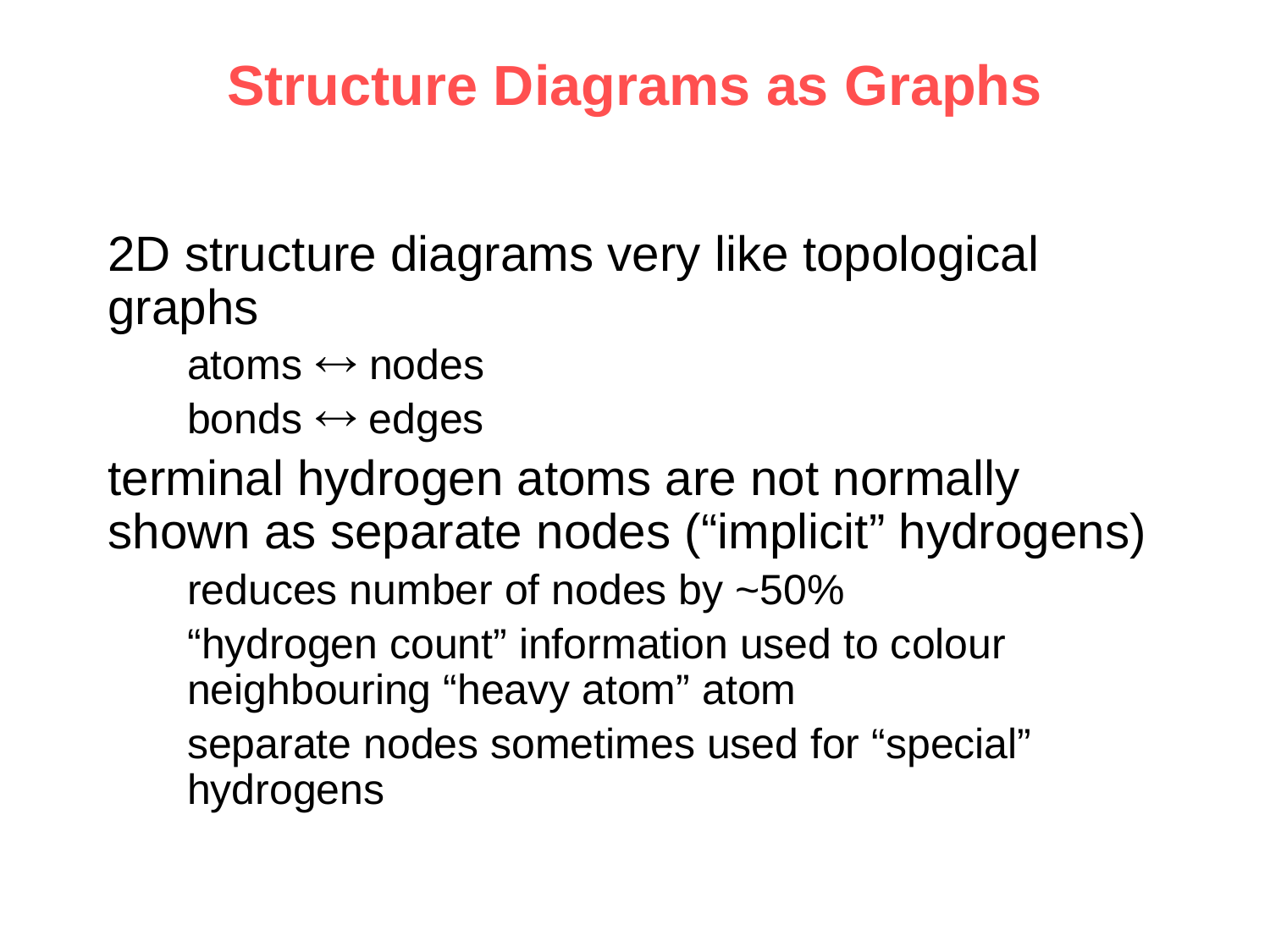

# Structure Diagrams as Graphs
2D structure diagrams very like topological graphs
atoms ↔ nodes
bonds ↔ edges
terminal hydrogen atoms are not normally shown as separate nodes (“implicit” hydrogens)
reduces number of nodes by ~50%
“hydrogen count” information used to colour neighbouring “heavy atom” atom
separate nodes sometimes used for “special” hydrogens
deuterium, tritium
hydrogen bonded to more than one other atom
hydrogens attached to stereocentres